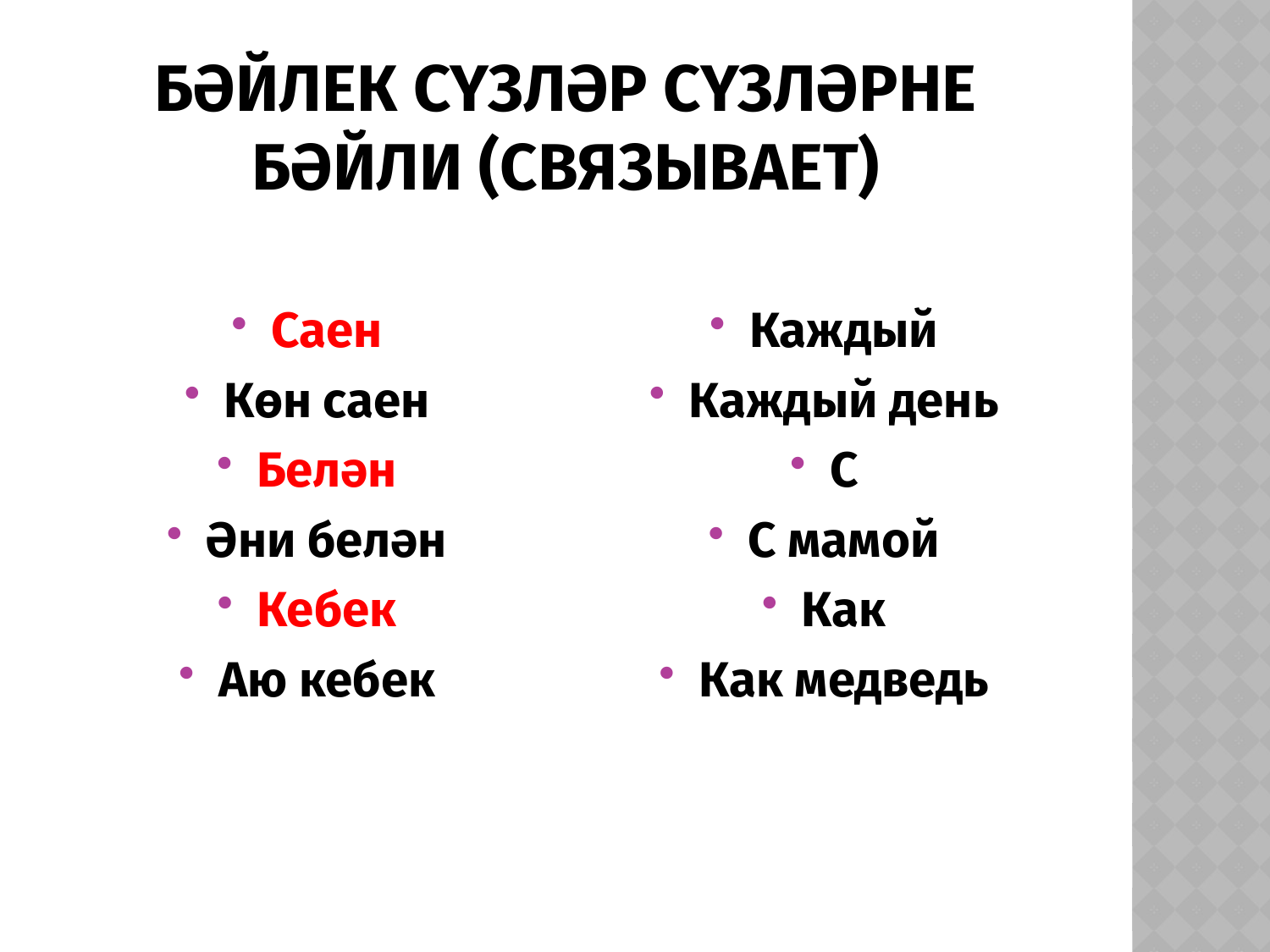

# Бәйлек сүзләр сүзләрне бәйли (связывает)

Саен
Көн саен
Белән
Әни белән
Кебек
Аю кебек

Каждый
Каждый день
С
С мамой
Как
Как медведь